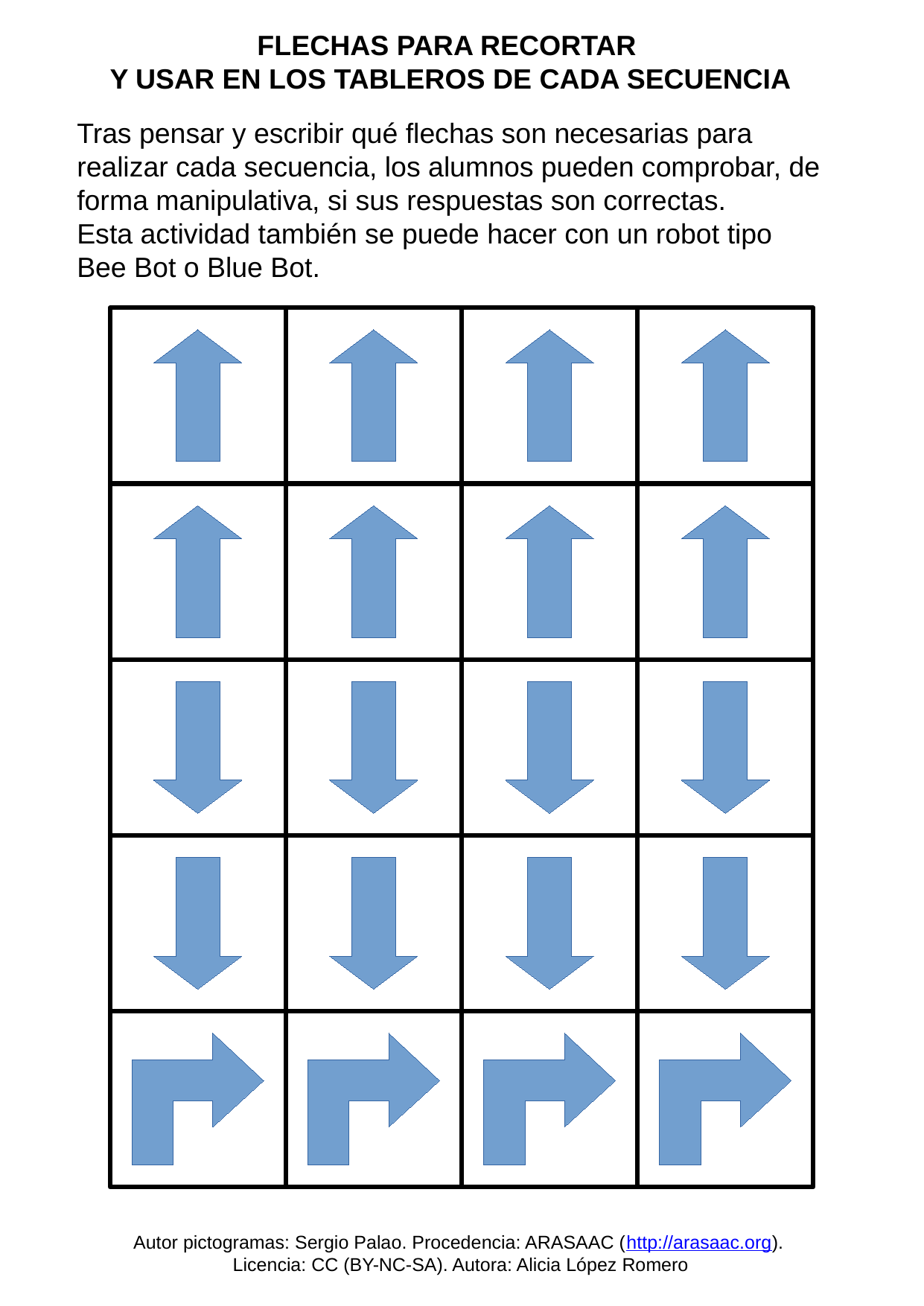

FLECHAS PARA RECORTAR
Y USAR EN LOS TABLEROS DE CADA SECUENCIA

Tras pensar y escribir qué flechas son necesarias para realizar cada secuencia, los alumnos pueden comprobar, de forma manipulativa, si sus respuestas son correctas.
Esta actividad también se puede hacer con un robot tipo
Bee Bot o Blue Bot.

Autor pictogramas: Sergio Palao. Procedencia: ARASAAC (http://arasaac.org).
Licencia: CC (BY-NC-SA). Autora: Alicia López Romero